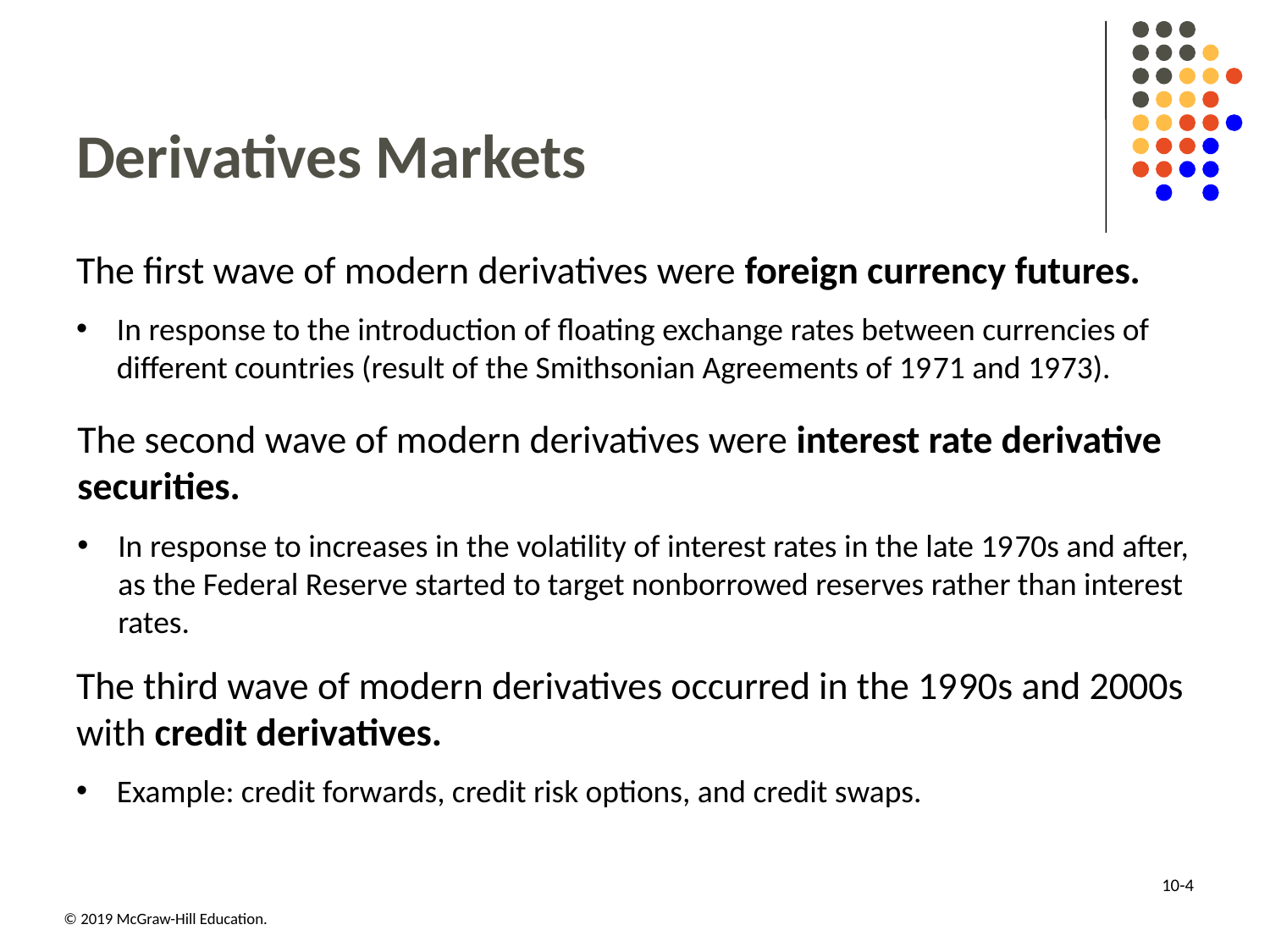

# Derivatives Markets
The first wave of modern derivatives were foreign currency futures.
In response to the introduction of floating exchange rates between currencies of different countries (result of the Smithsonian Agreements of 19 71 and 19 73).
The second wave of modern derivatives were interest rate derivative securities.
In response to increases in the volatility of interest rates in the late 19 70s and after, as the Federal Reserve started to target nonborrowed reserves rather than interest rates.
The third wave of modern derivatives occurred in the 19 90s and 2000s with credit derivatives.
Example: credit forwards, credit risk options, and credit swaps.
10-4